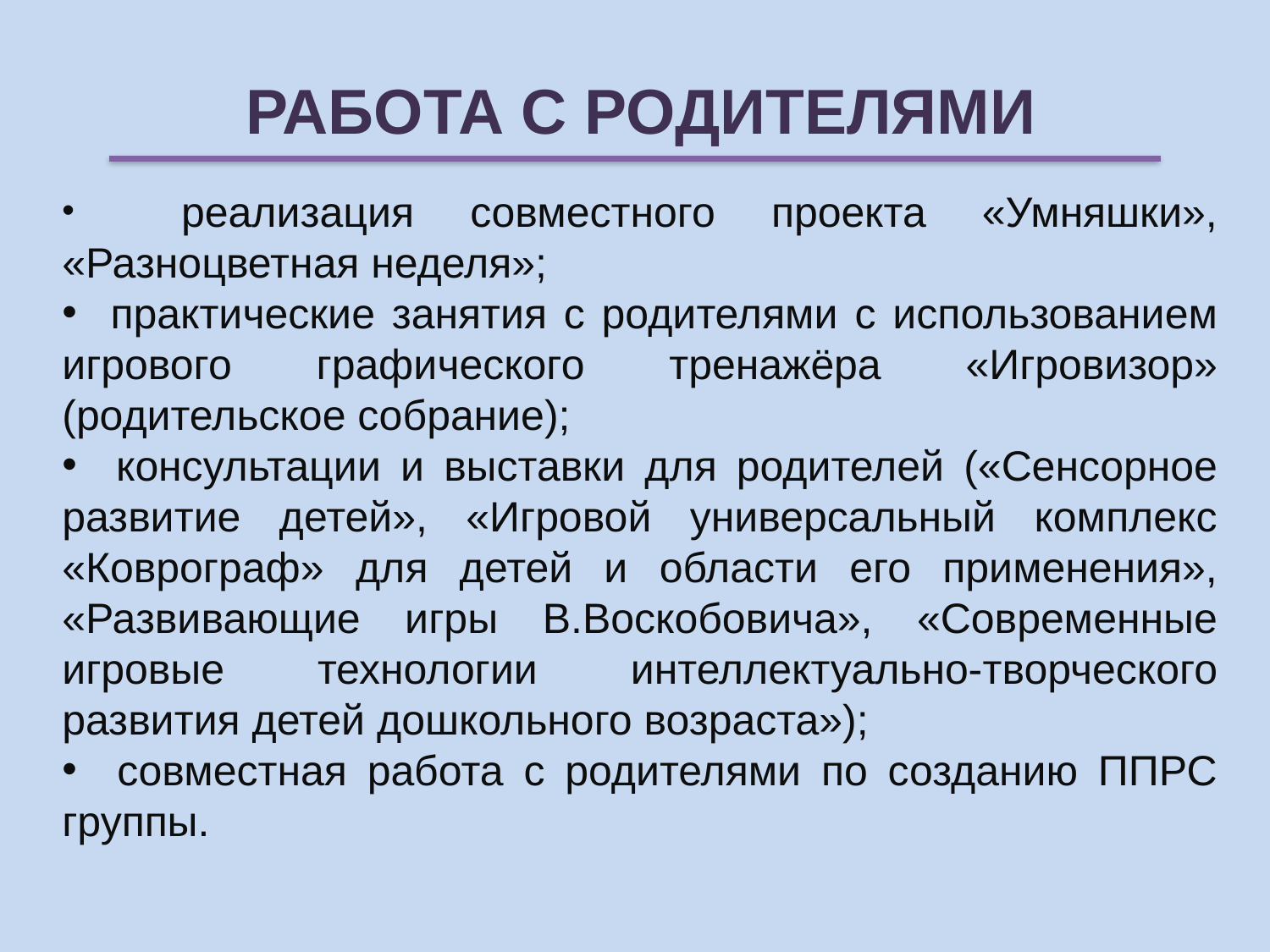

# РАБОТА С РОДИТЕЛЯМИ
  реализация совместного проекта «Умняшки», «Разноцветная неделя»;
  практические занятия с родителями с использованием игрового графического тренажёра «Игровизор» (родительское собрание);
  консультации и выставки для родителей («Сенсорное развитие детей», «Игровой универсальный комплекс «Коврограф» для детей и области его применения», «Развивающие игры В.Воскобовича», «Современные игровые технологии интеллектуально-творческого развития детей дошкольного возраста»);
  совместная работа с родителями по созданию ППРС группы.